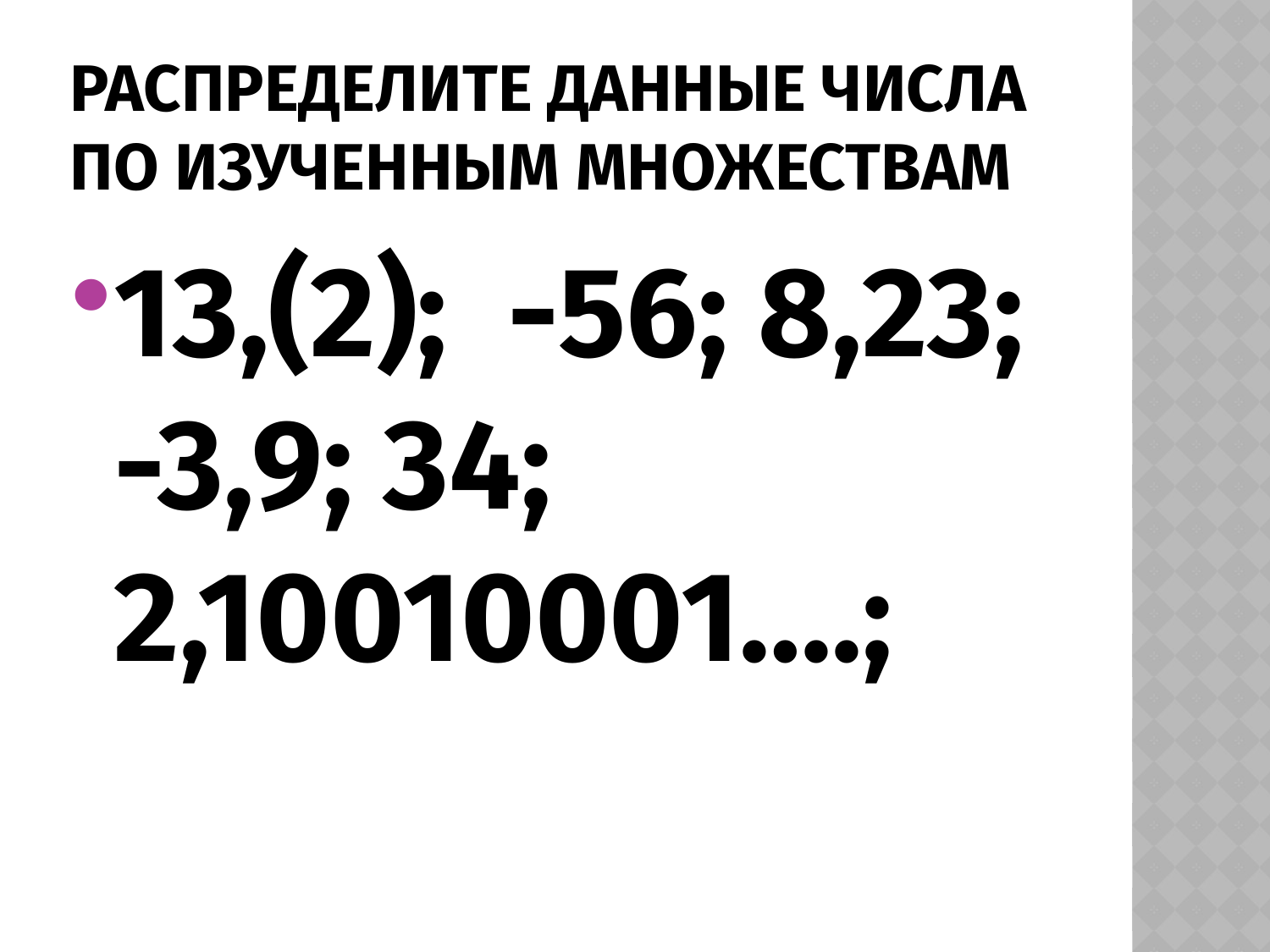

# Распределите данные числа по изученным множествам
13,(2);  -56; 8,23; -3,9; 34; 2,10010001….;